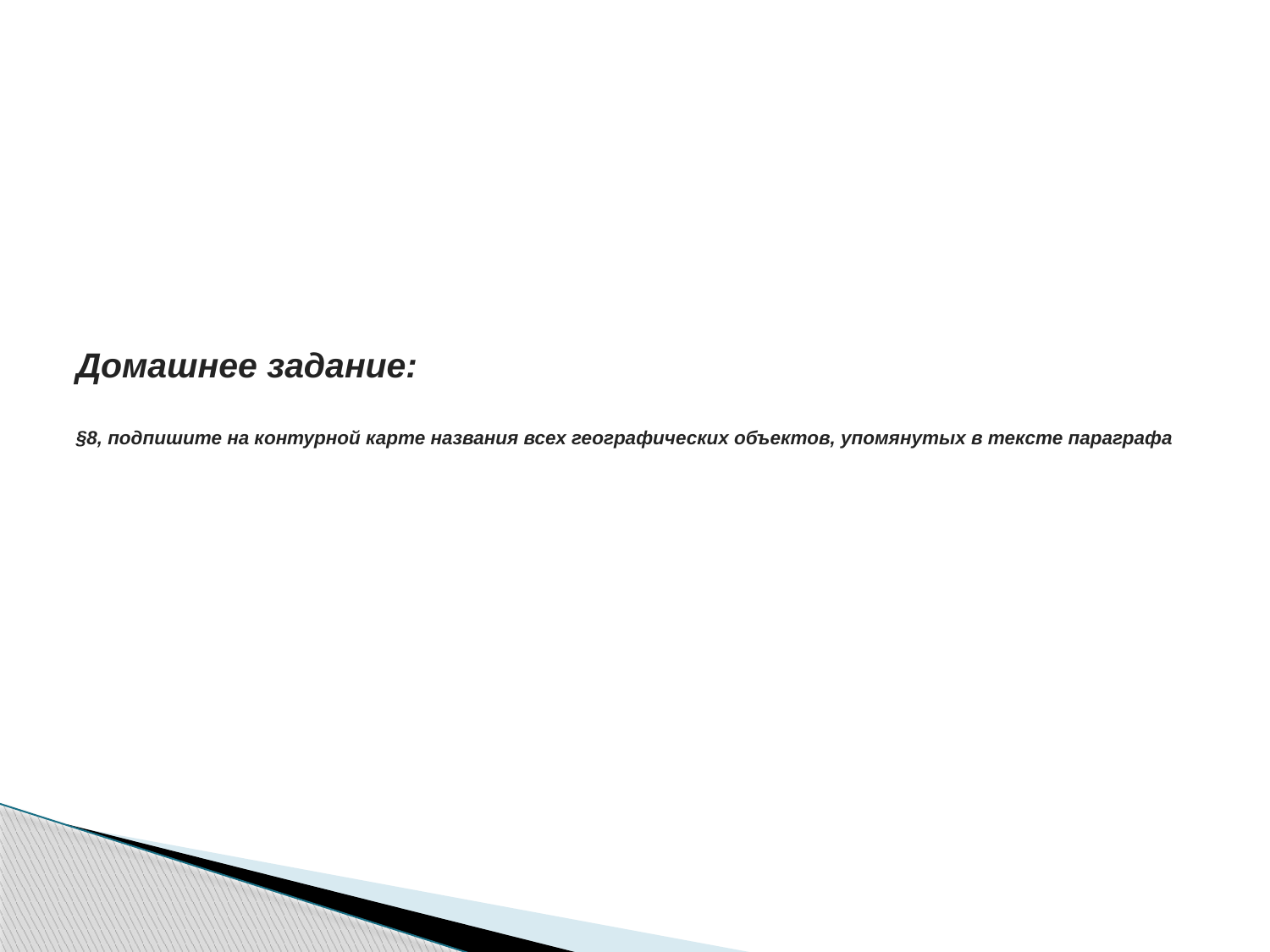

# Домашнее задание: §8, подпишите на контурной карте названия всех географических объектов, упомянутых в тексте параграфа